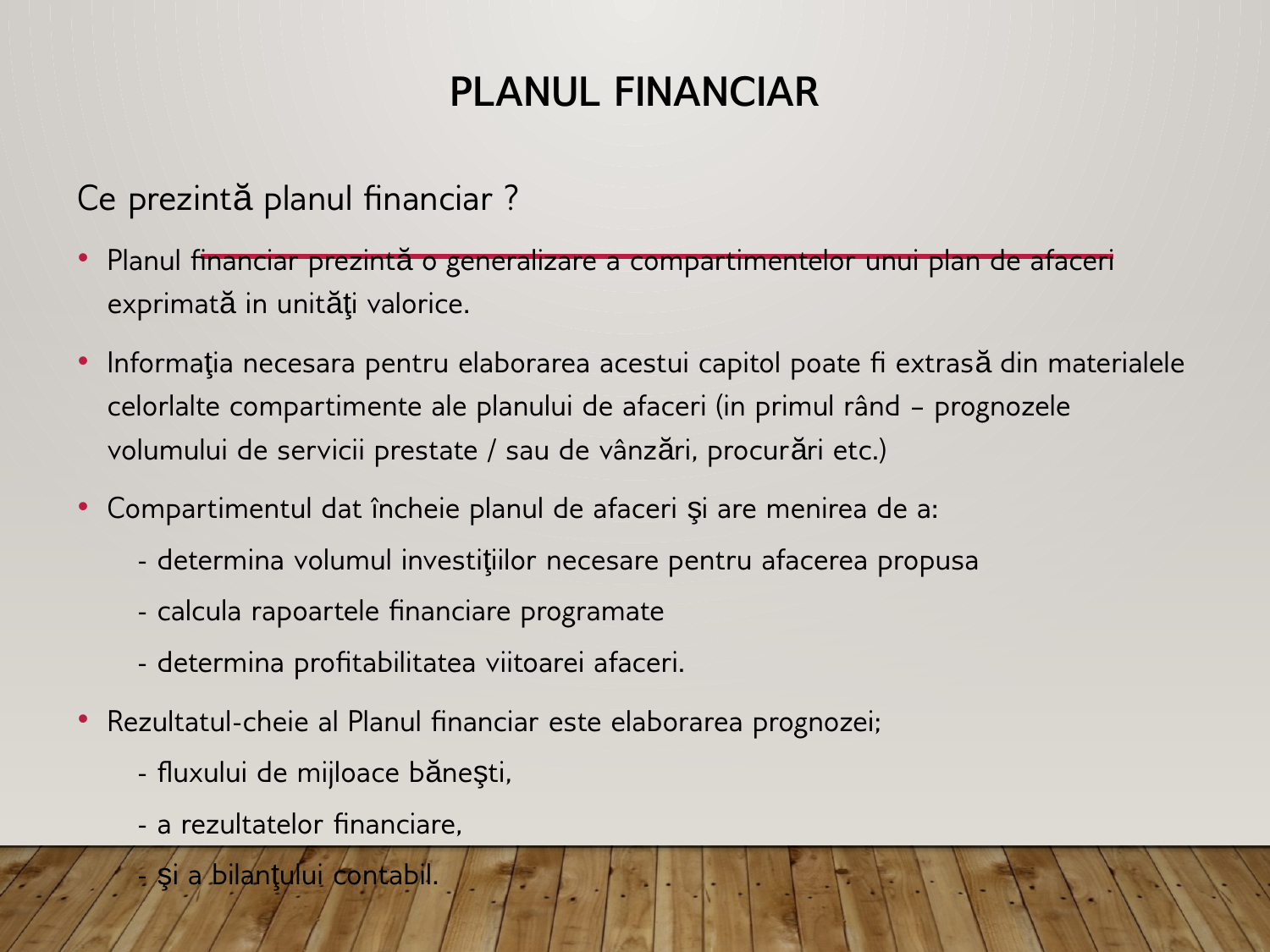

# PLANUL FINANCIAR
Ce prezintă planul financiar ?
Planul financiar prezintă o generalizare a compartimentelor unui plan de afaceri exprimată in unităţi valorice.
Informaţia necesara pentru elaborarea acestui capitol poate fi extrasă din materialele celorlalte compartimente ale planului de afaceri (in primul rând – prognozele volumului de servicii prestate / sau de vânzări, procurări etc.)
Compartimentul dat încheie planul de afaceri şi are menirea de a:
- determina volumul investiţiilor necesare pentru afacerea propusa
- calcula rapoartele financiare programate
- determina profitabilitatea viitoarei afaceri.
Rezultatul-cheie al Planul financiar este elaborarea prognozei;
- fluxului de mijloace băneşti,
- a rezultatelor financiare,
- şi a bilanţului contabil.